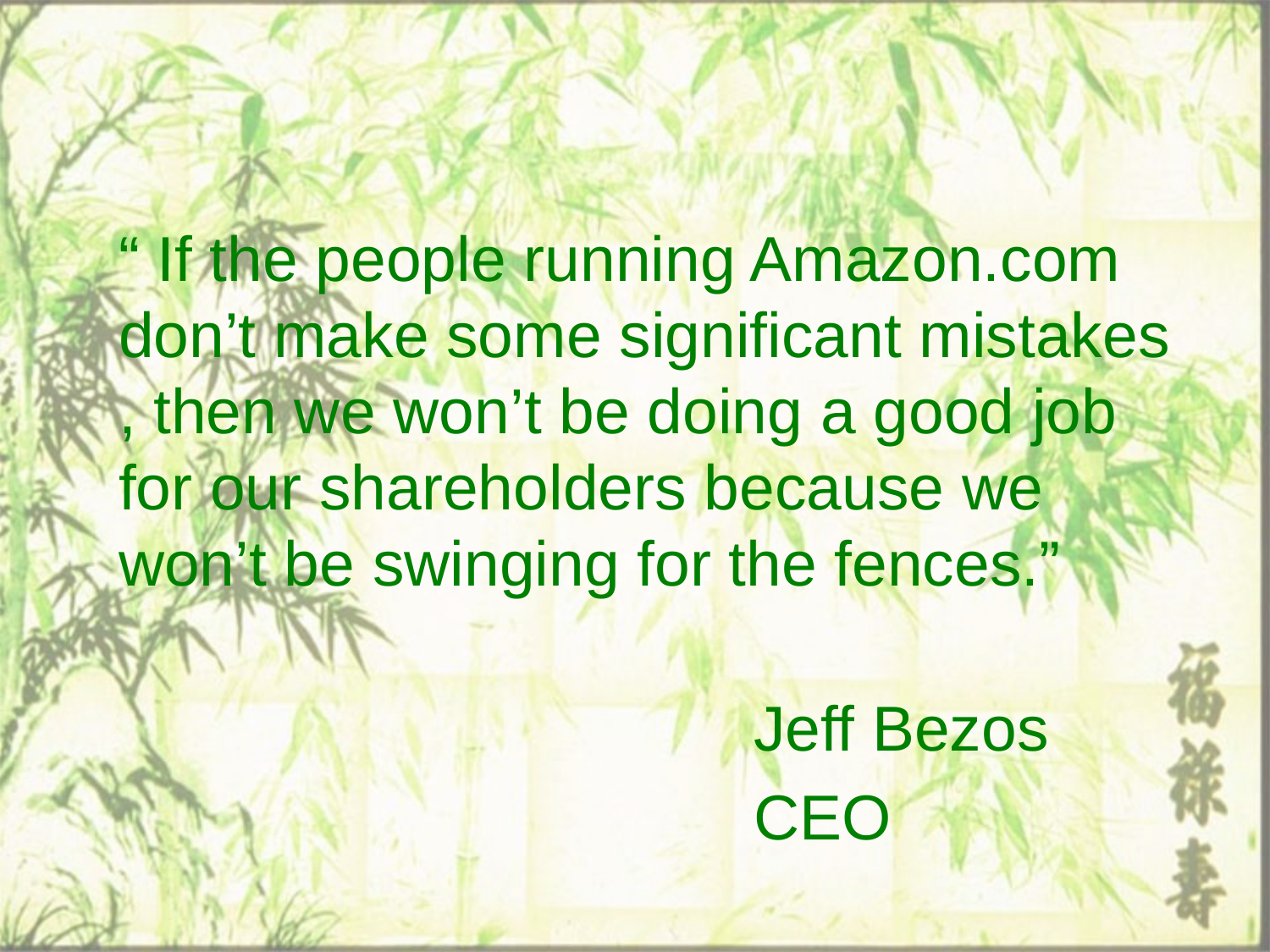

“ If the people running Amazon.com don’t make some significant mistakes , then we won’t be doing a good job for our shareholders because we won’t be swinging for the fences.”
					Jeff Bezos
					CEO